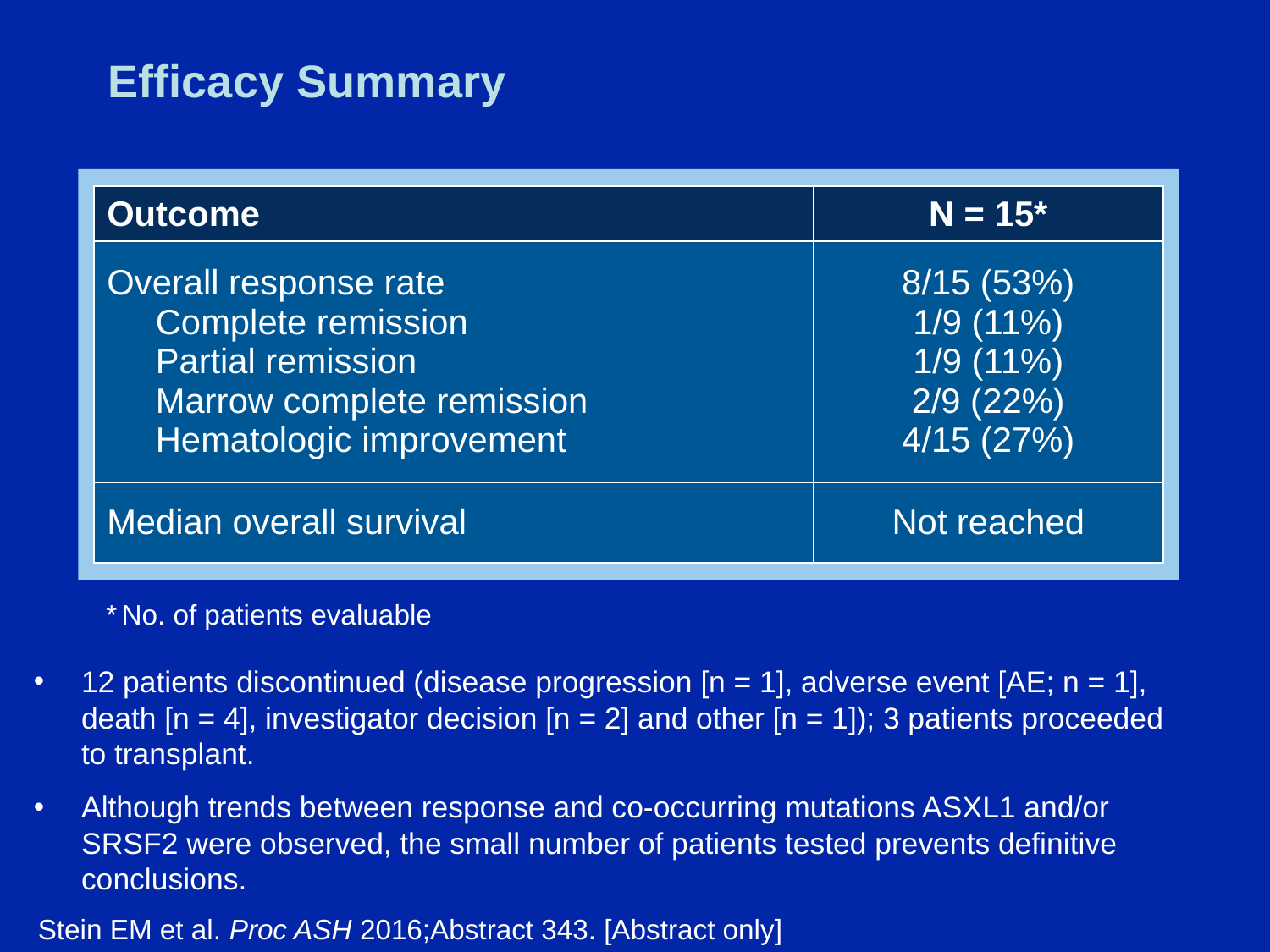

# Efficacy Summary

| Outcome | N = 15\* |
| --- | --- |
| Overall response rate Complete remission Partial remission Marrow complete remission Hematologic improvement | 8/15 (53%) 1/9 (11%) 1/9 (11%) 2/9 (22%) 4/15 (27%) |
| Median overall survival | Not reached |
* No. of patients evaluable
12 patients discontinued (disease progression [n = 1], adverse event [AE; n = 1], death [n = 4], investigator decision [n = 2] and other [n = 1]); 3 patients proceeded to transplant.
Although trends between response and co-occurring mutations ASXL1 and/or SRSF2 were observed, the small number of patients tested prevents definitive conclusions.
Stein EM et al. Proc ASH 2016;Abstract 343. [Abstract only]